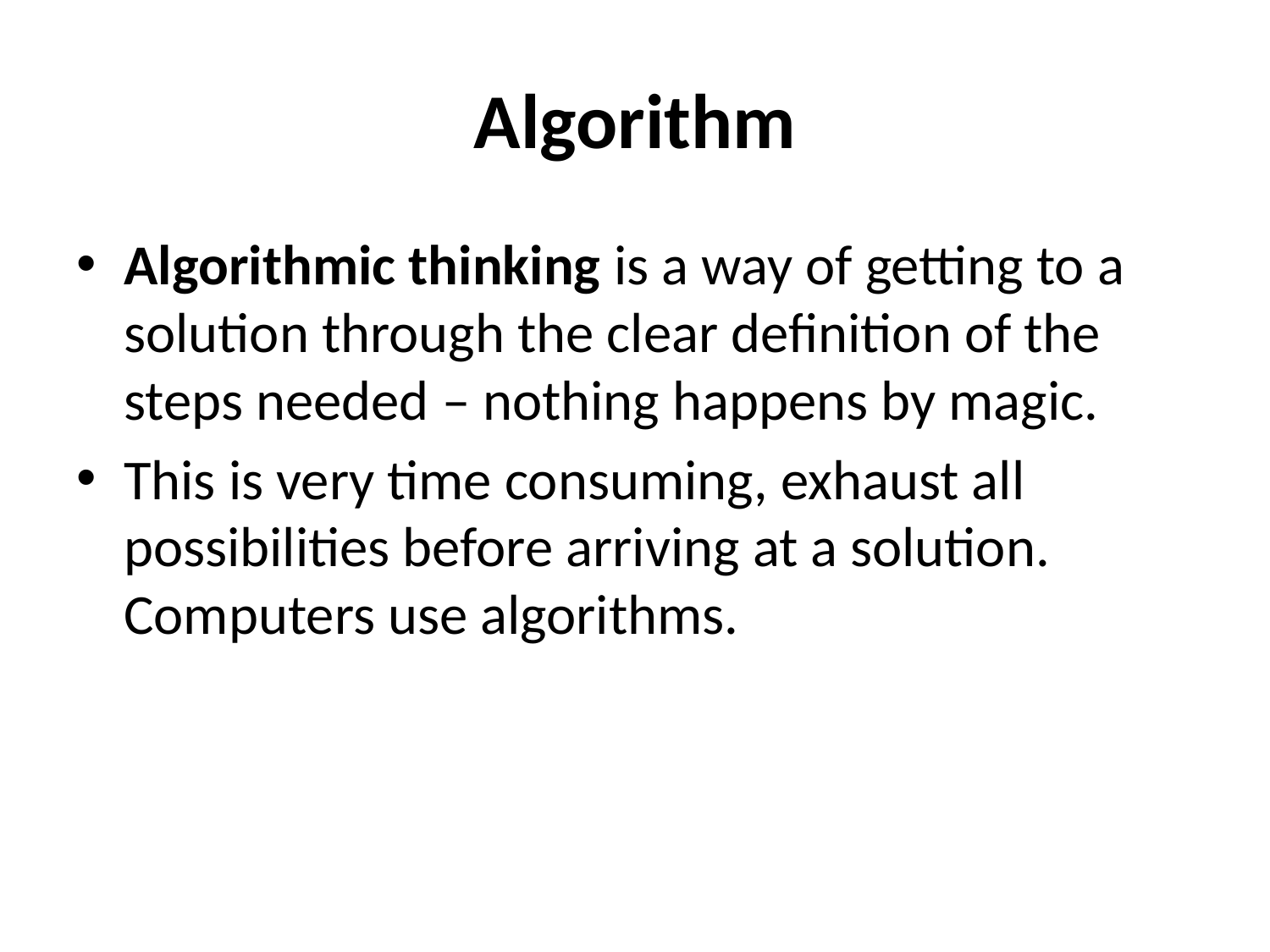

# Algorithm
Algorithmic thinking is a way of getting to a solution through the clear definition of the steps needed – nothing happens by magic.
This is very time consuming, exhaust all possibilities before arriving at a solution. Computers use algorithms.